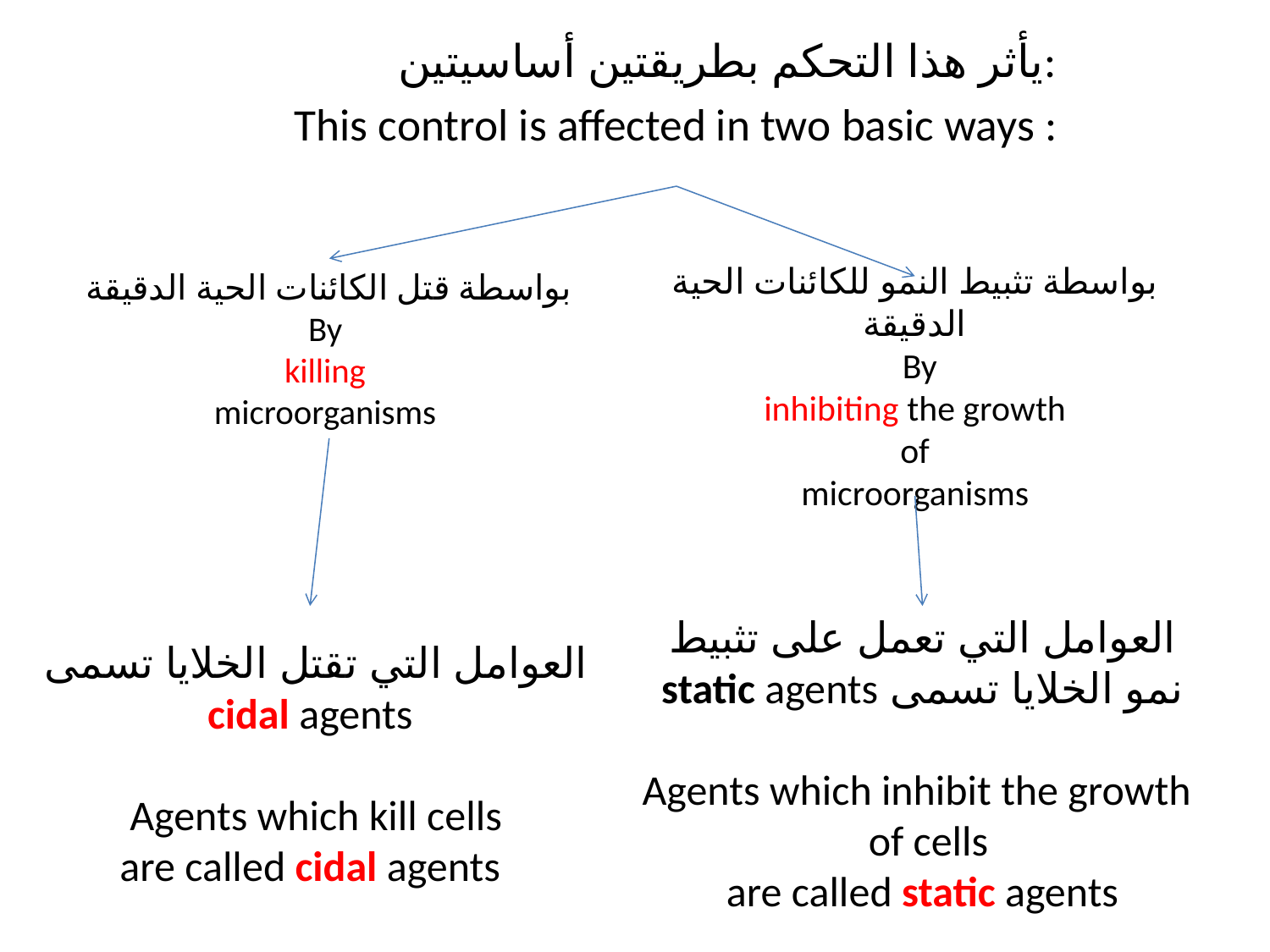

يأثر هذا التحكم بطريقتين أساسيتين:
This control is affected in two basic ways :
# بواسطة قتل الكائنات الحية الدقيقة By killing microorganisms
بواسطة تثبيط النمو للكائنات الحية الدقيقة
By
inhibiting the growth
 of
microorganisms
العوامل التي تعمل على تثبيط نمو الخلايا تسمى static agents

 Agents which inhibit the growth of cells
are called static agents
العوامل التي تقتل الخلايا تسمى
cidal agents

Agents which kill cells
are called cidal agents